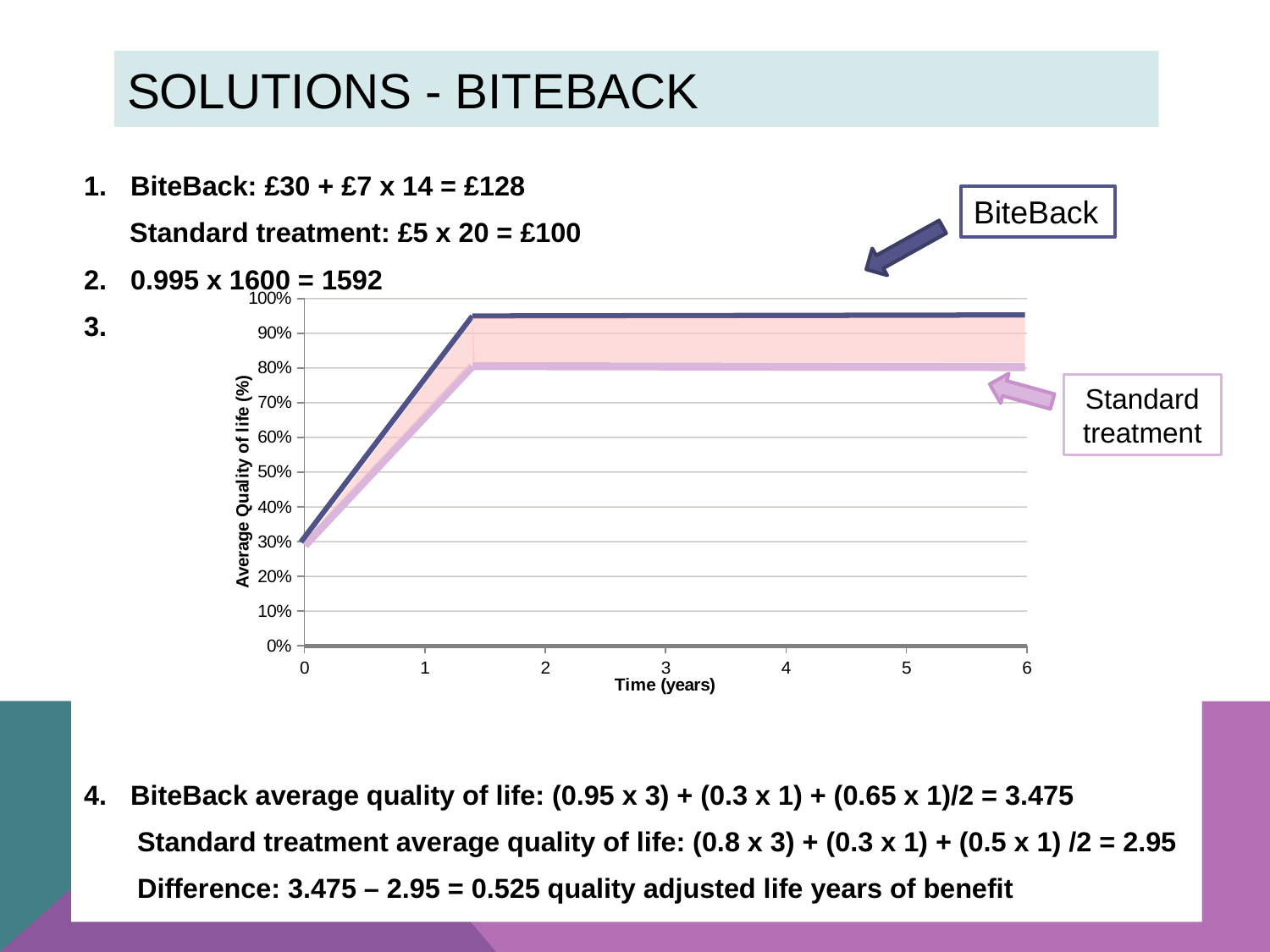

# Solutions - BiteBack
BiteBack: £30 + £7 x 14 = £128
      Standard treatment: £5 x 20 = £100
0.995 x 1600 = 1592
3.

BiteBack average quality of life: (0.95 x 3) + (0.3 x 1) + (0.65 x 1)/2 = 3.475
       Standard treatment average quality of life: (0.8 x 3) + (0.3 x 1) + (0.5 x 1) /2 = 2.95
       Difference: 3.475 – 2.95 = 0.525 quality adjusted life years of benefit
BiteBack

[unsupported chart]

Standard treatment